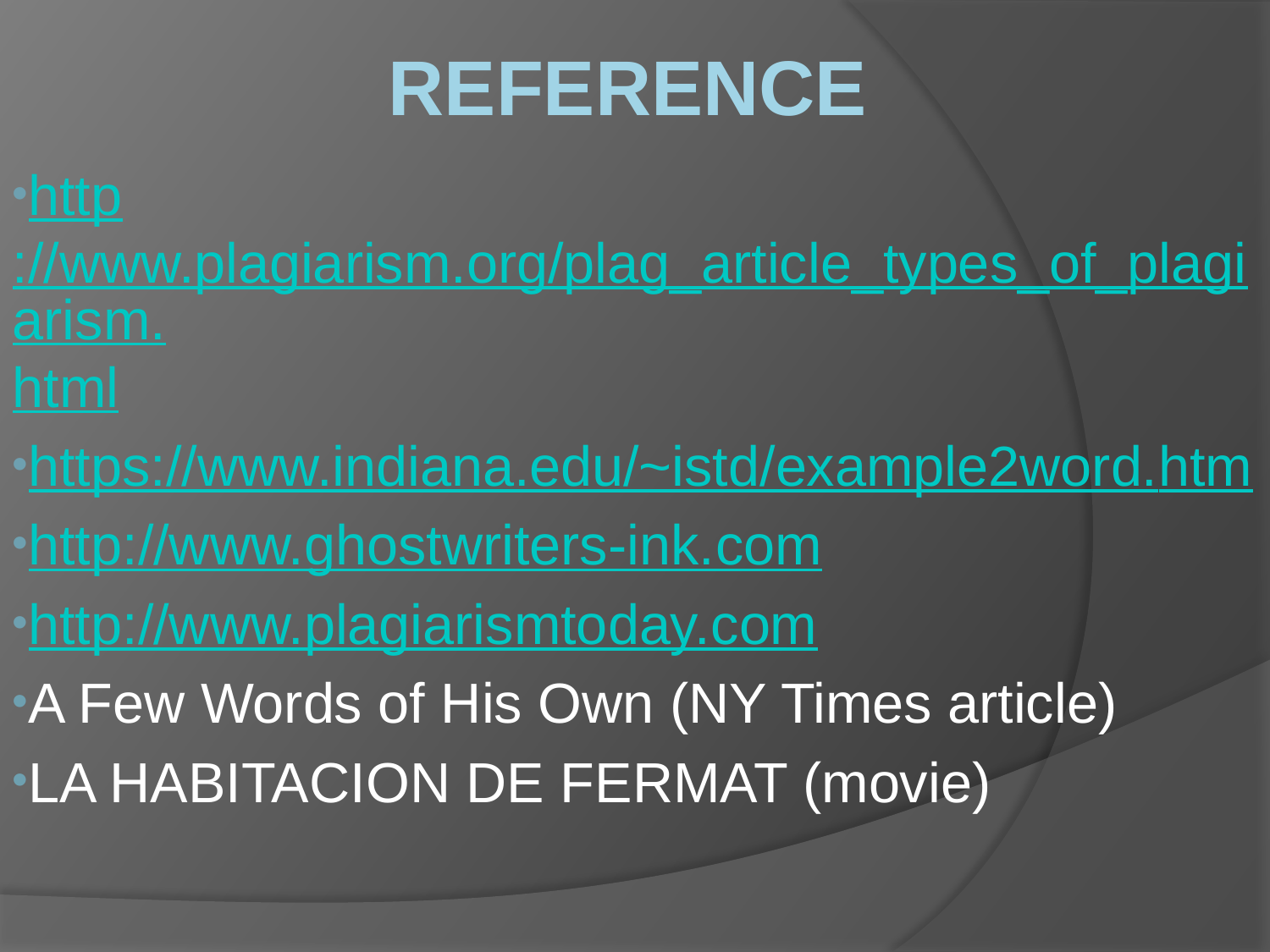

# Reference
http://www.plagiarism.org/plag_article_types_of_plagiarism.html
https://www.indiana.edu/~istd/example2word.htm
http://www.ghostwriters-ink.com
http://www.plagiarismtoday.com
A Few Words of His Own (NY Times article)
LA HABITACION DE FERMAT (movie)